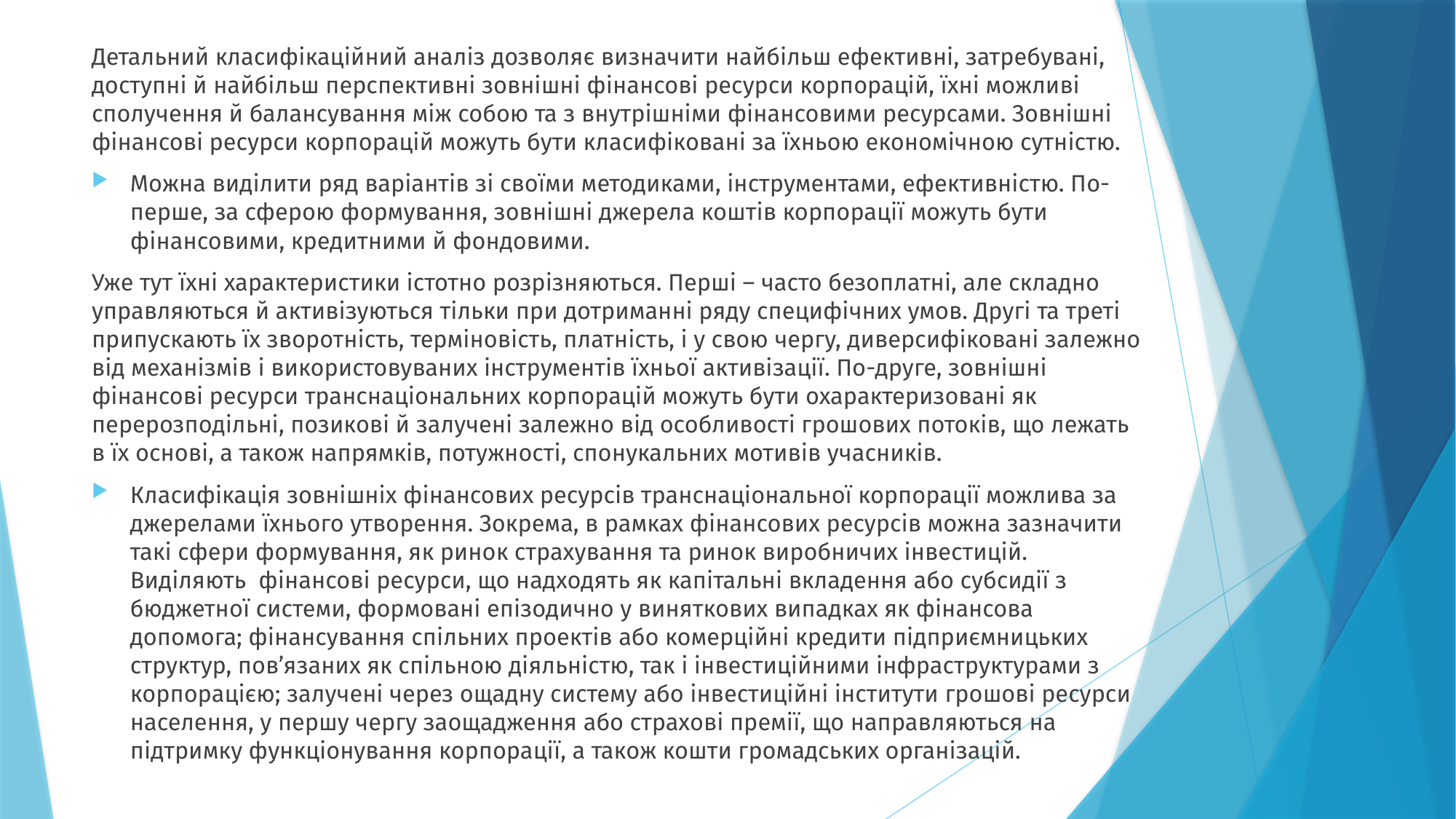

Детальний класифікаційний аналіз дозволяє визначити найбільш ефективні, затребувані, доступні й найбільш перспективні зовнішні фінансові ресурси корпорацій, їхні можливі сполучення й балансування між собою та з внутрішніми фінансовими ресурсами. Зовнішні фінансові ресурси корпорацій можуть бути класифіковані за їхньою економічною сутністю.
Можна виділити ряд варіантів зі своїми методиками, інструментами, ефективністю. По-перше, за сферою формування, зовнішні джерела коштів корпорації можуть бути фінансовими, кредитними й фондовими.
Уже тут їхні характеристики істотно розрізняються. Перші – часто безоплатні, але складно управляються й активізуються тільки при дотриманні ряду специфічних умов. Другі та треті припускають їх зворотність, терміновість, платність, і у свою чергу, диверсифіковані залежно від механізмів і використовуваних інструментів їхньої активізації. По-друге, зовнішні фінансові ресурси транснаціональних корпорацій можуть бути охарактеризовані як перерозподільні, позикові й залучені залежно від особливості грошових потоків, що лежать в їх основі, а також напрямків, потужності, спонукальних мотивів учасників.
Класифікація зовнішніх фінансових ресурсів транснаціональної корпорації можлива за джерелами їхнього утворення. Зокрема, в рамках фінансових ресурсів можна зазначити такі сфери формування, як ринок страхування та ринок виробничих інвестицій. Виділяють  фінансові ресурси, що надходять як капітальні вкладення або субсидії з бюджетної системи, формовані епізодично у виняткових випадках як фінансова допомога; фінансування спільних проектів або комерційні кредити підприємницьких структур, пов’язаних як спільною діяльністю, так і інвестиційними інфраструктурами з корпорацією; залучені через ощадну систему або інвестиційні інститути грошові ресурси населення, у першу чергу заощадження або страхові премії, що направляються на підтримку функціонування корпорації, а також кошти громадських організацій.